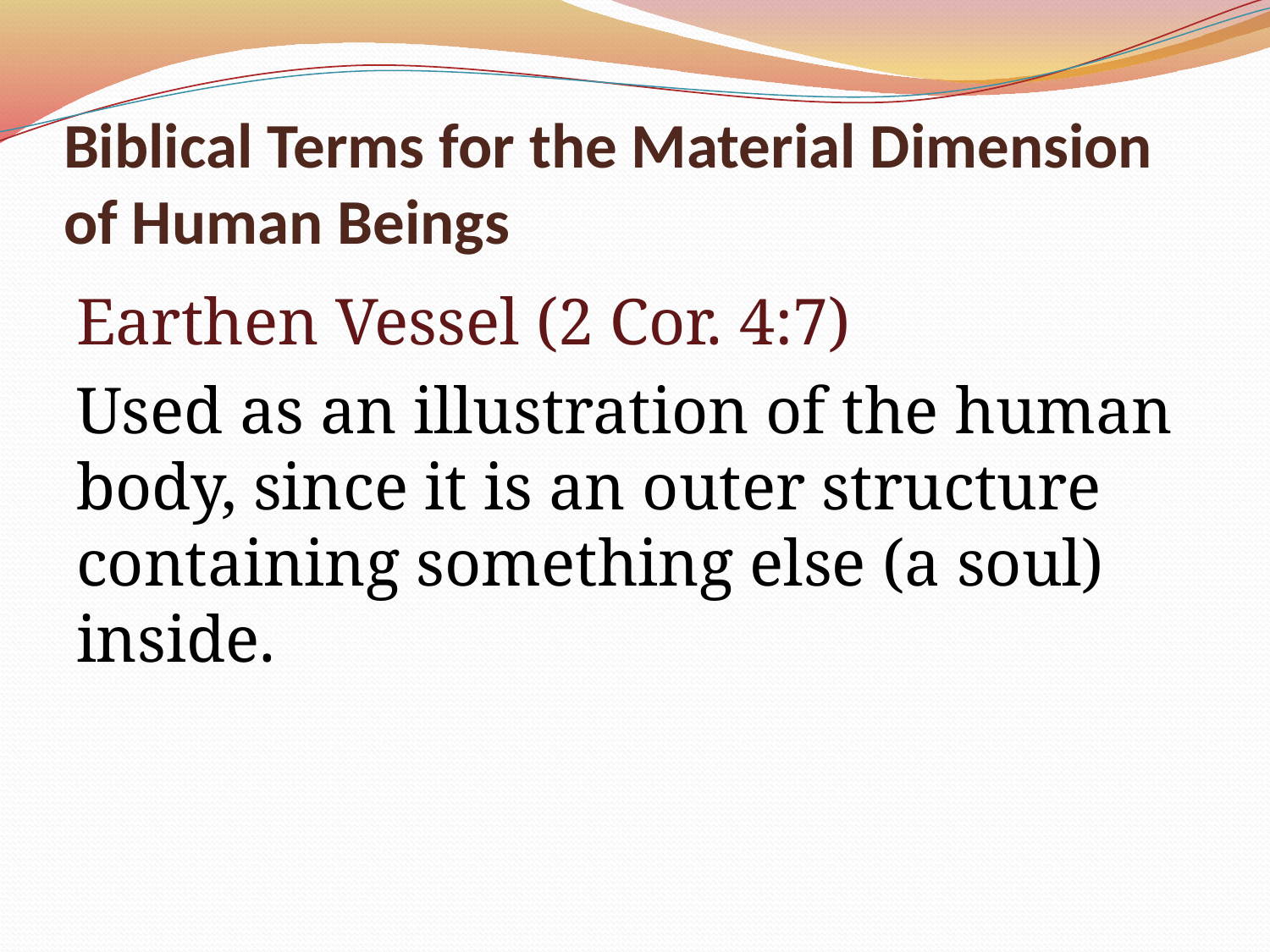

# Biblical Terms for the Material Dimension of Human Beings
Earthen Vessel (2 Cor. 4:7)
Used as an illustration of the human body, since it is an outer structure containing something else (a soul) inside.